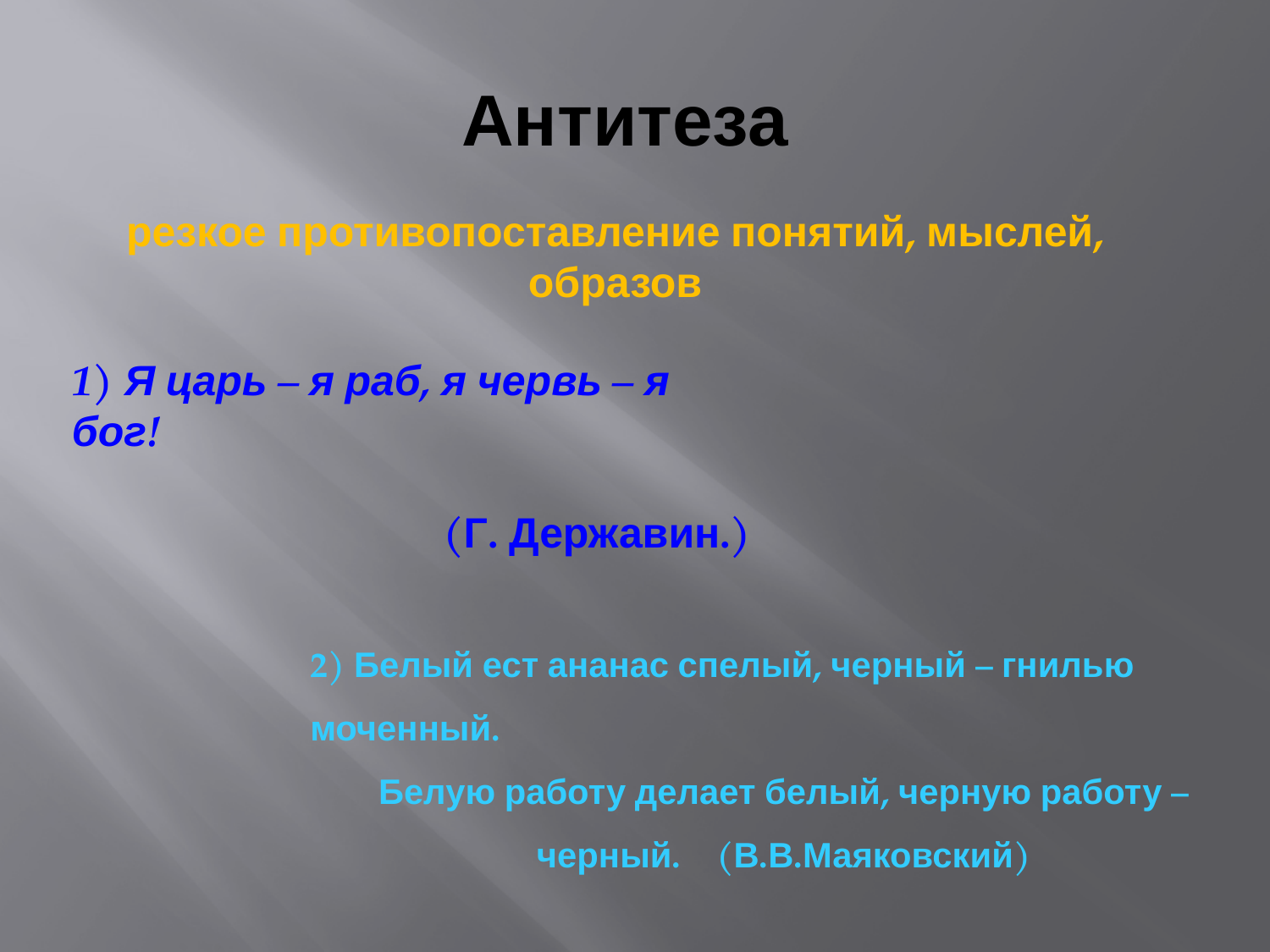

# Антитеза
резкое противопоставление понятий, мыслей, образов
1) Я царь – я раб, я червь – я бог!
                                    			(Г. Державин.)
2) Белый ест ананас спелый, черный – гнилью моченный.
Белую работу делает белый, черную работу – черный.    (В.В.Маяковский)